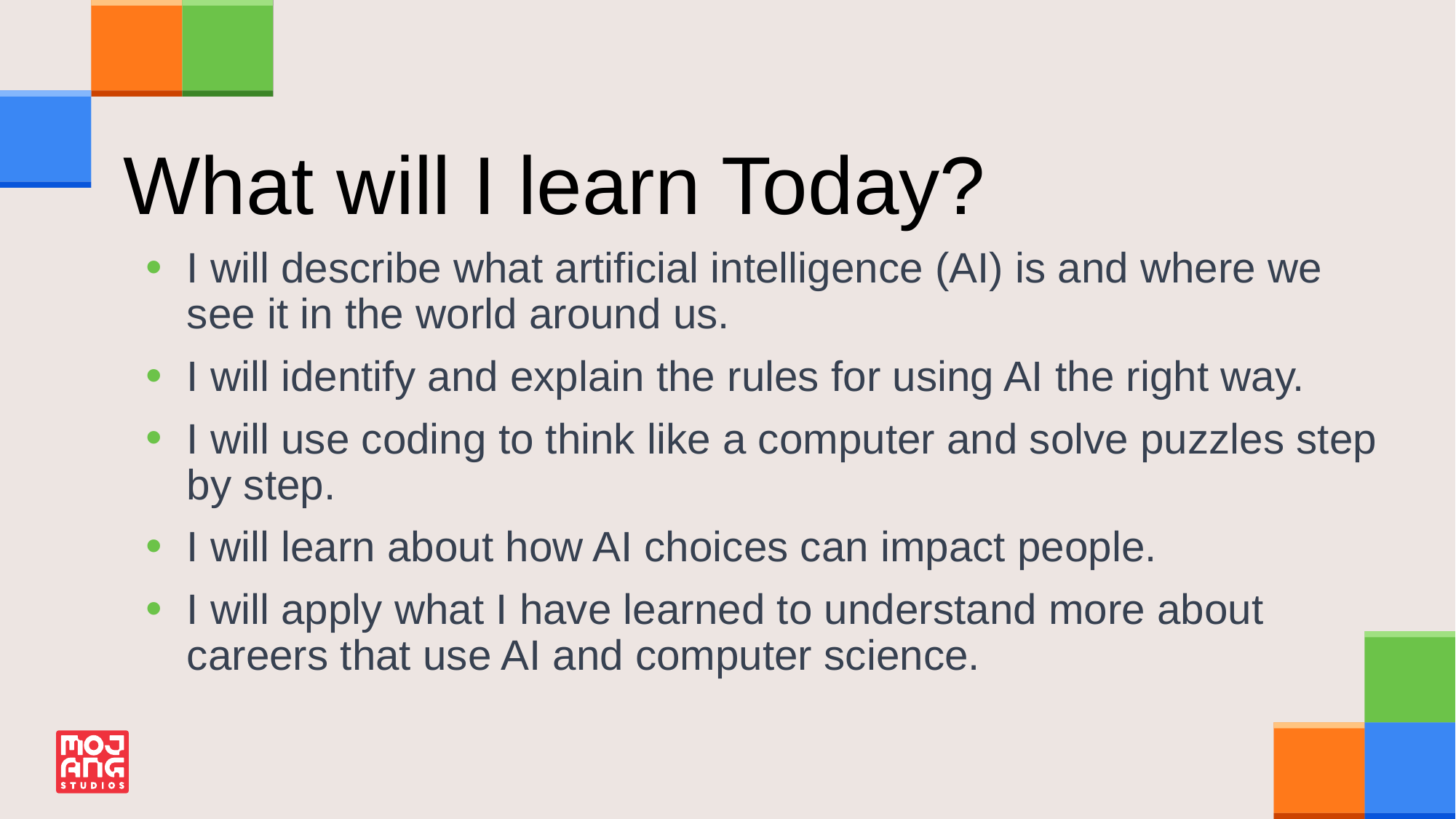

# What will I learn Today?
I will describe what artificial intelligence (AI) is and where we see it in the world around us.
I will identify and explain the rules for using AI the right way.
I will use coding to think like a computer and solve puzzles step by step.
I will learn about how AI choices can impact people.
I will apply what I have learned to understand more about careers that use AI and computer science.